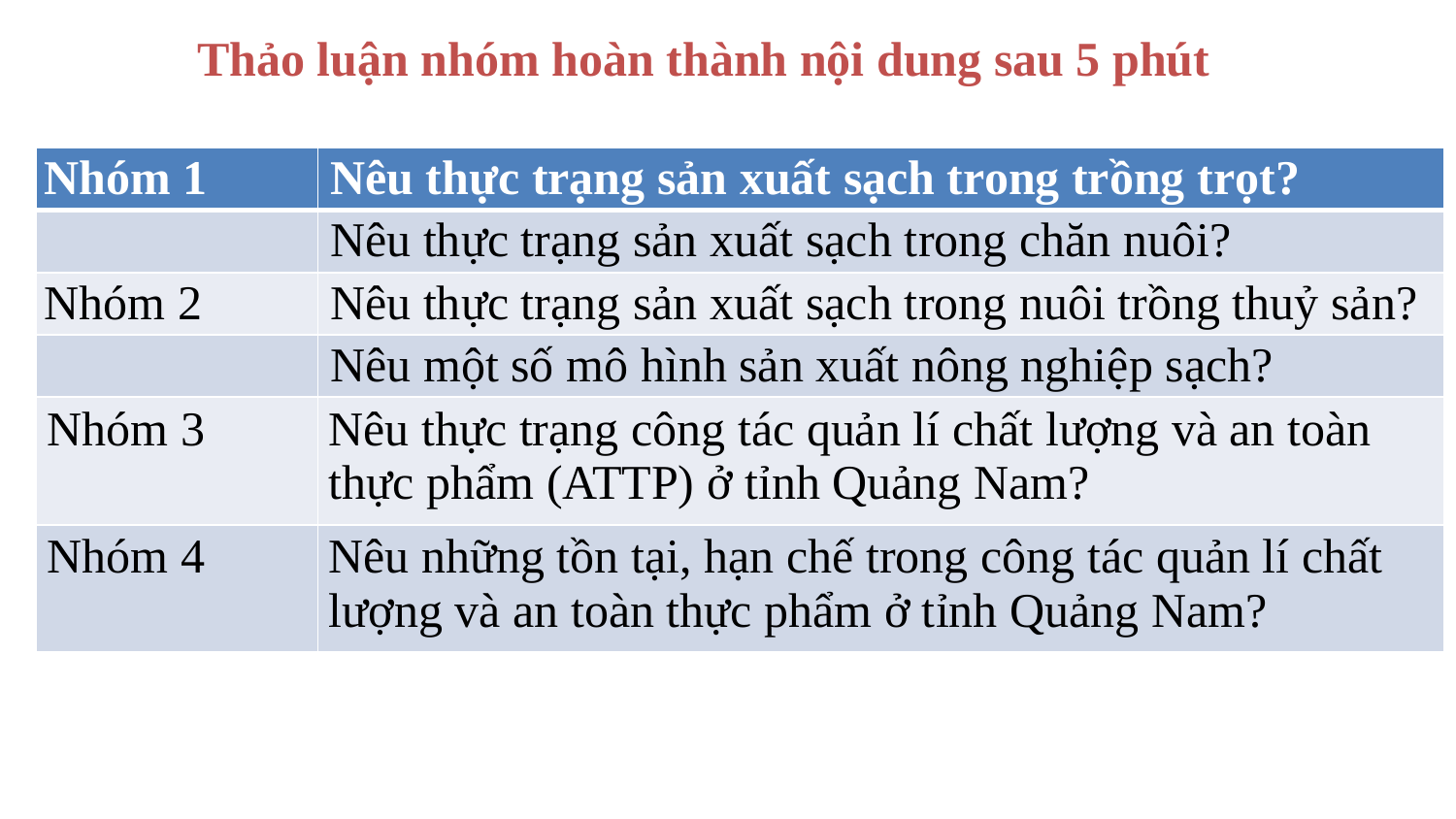

Thảo luận nhóm hoàn thành nội dung sau 5 phút
| Nhóm 1 | Nêu thực trạng sản xuất sạch trong trồng trọt? |
| --- | --- |
|  | Nêu thực trạng sản xuất sạch trong chăn nuôi? |
| Nhóm 2 | Nêu thực trạng sản xuất sạch trong nuôi trồng thuỷ sản? |
|  | Nêu một số mô hình sản xuất nông nghiệp sạch? |
| Nhóm 3 | Nêu thực trạng công tác quản lí chất lượng và an toàn thực phẩm (ATTP) ở tỉnh Quảng Nam? |
| Nhóm 4 | Nêu những tồn tại, hạn chế trong công tác quản lí chất lượng và an toàn thực phẩm ở tỉnh Quảng Nam? |